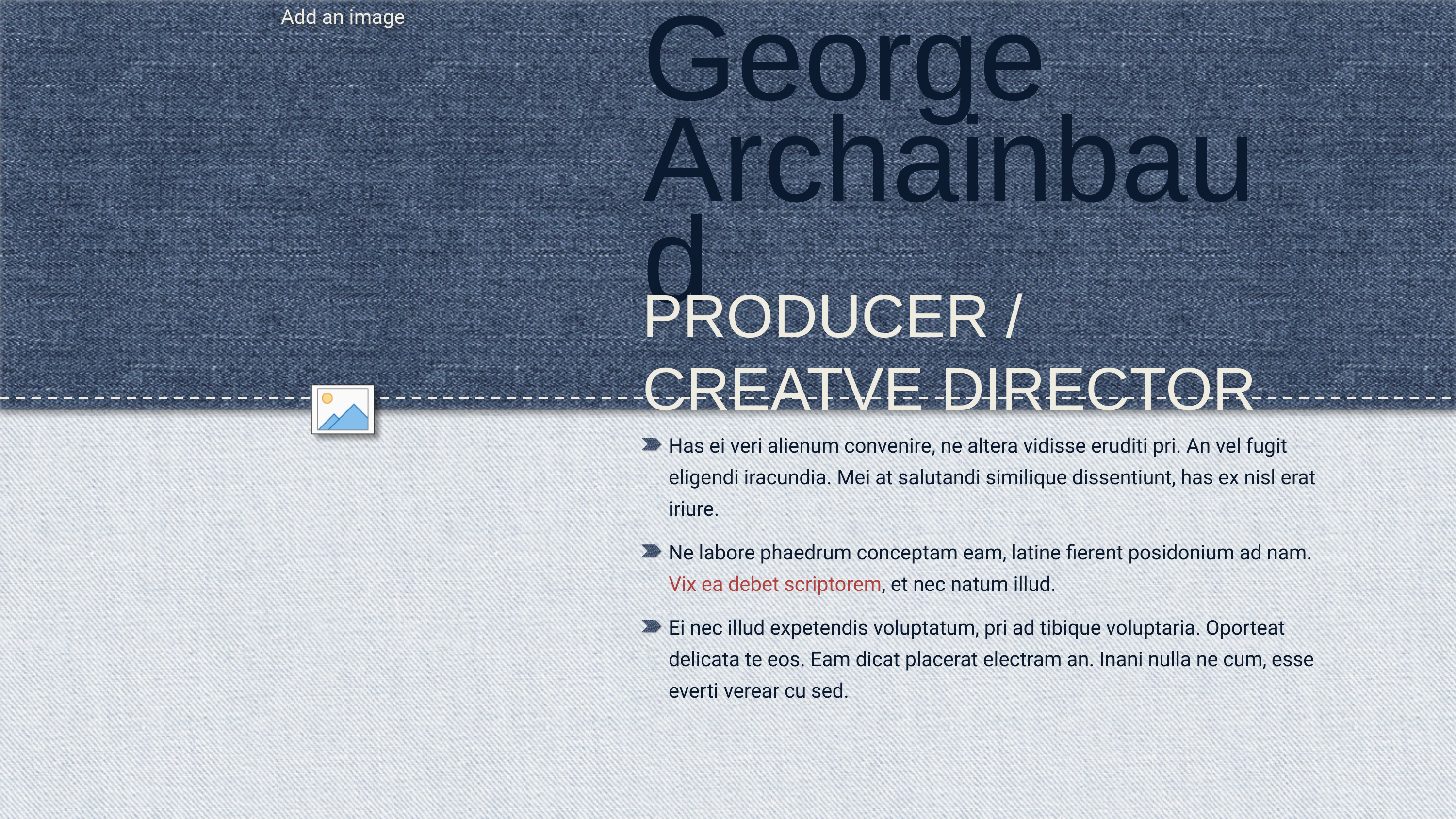

George Archainbaud
PRODUCER / CREATVE DIRECTOR
Has ei veri alienum convenire, ne altera vidisse eruditi pri. An vel fugit eligendi iracundia. Mei at salutandi similique dissentiunt, has ex nisl erat iriure.
Ne labore phaedrum conceptam eam, latine fierent posidonium ad nam. Vix ea debet scriptorem, et nec natum illud.
Ei nec illud expetendis voluptatum, pri ad tibique voluptaria. Oporteat delicata te eos. Eam dicat placerat electram an. Inani nulla ne cum, esse everti verear cu sed.